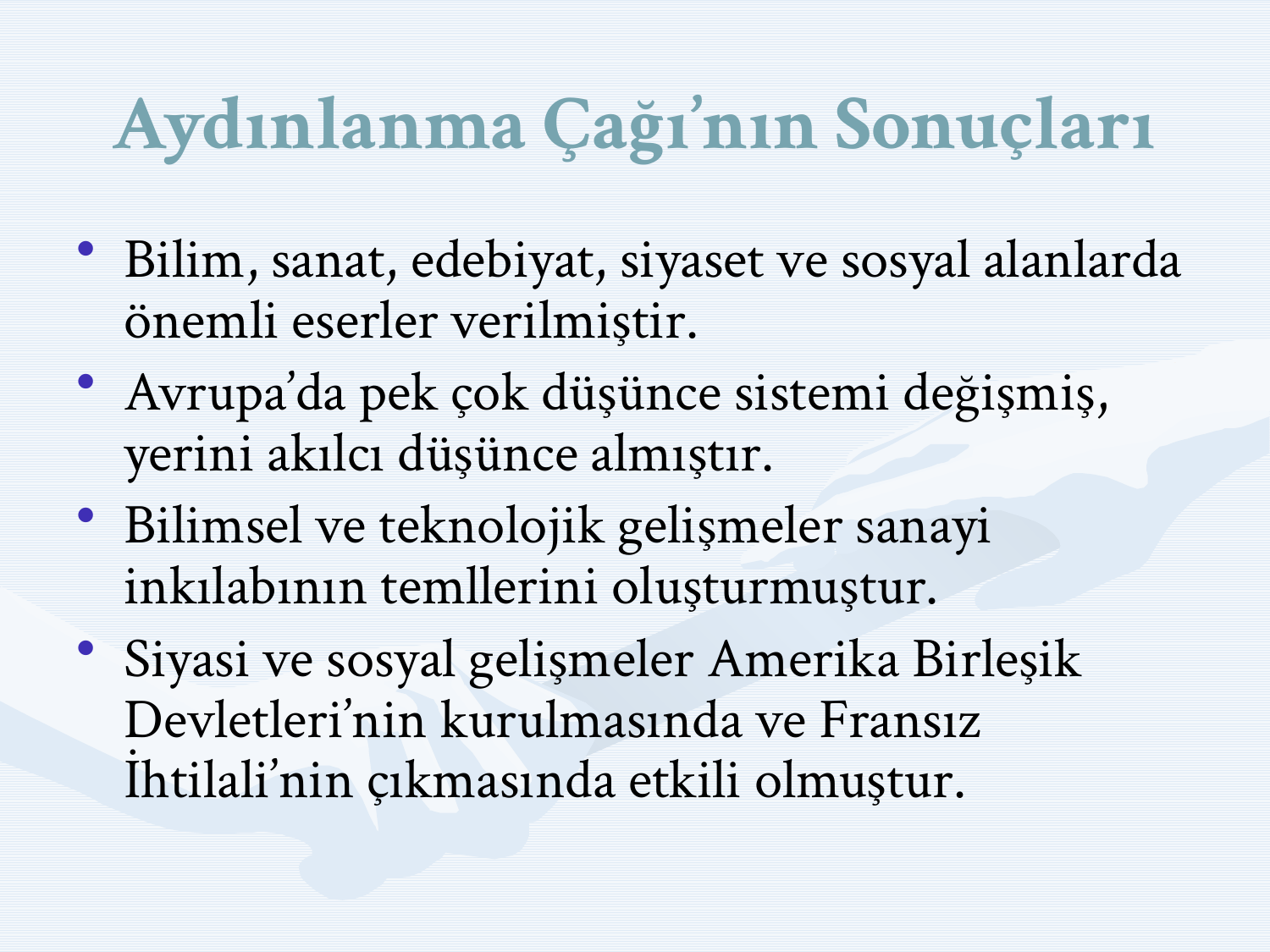

# Aydınlanma Çağı’nın Sonuçları
Bilim, sanat, edebiyat, siyaset ve sosyal alanlarda önemli eserler verilmiştir.
Avrupa’da pek çok düşünce sistemi değişmiş, yerini akılcı düşünce almıştır.
Bilimsel ve teknolojik gelişmeler sanayi inkılabının temllerini oluşturmuştur.
Siyasi ve sosyal gelişmeler Amerika Birleşik Devletleri’nin kurulmasında ve Fransız İhtilali’nin çıkmasında etkili olmuştur.